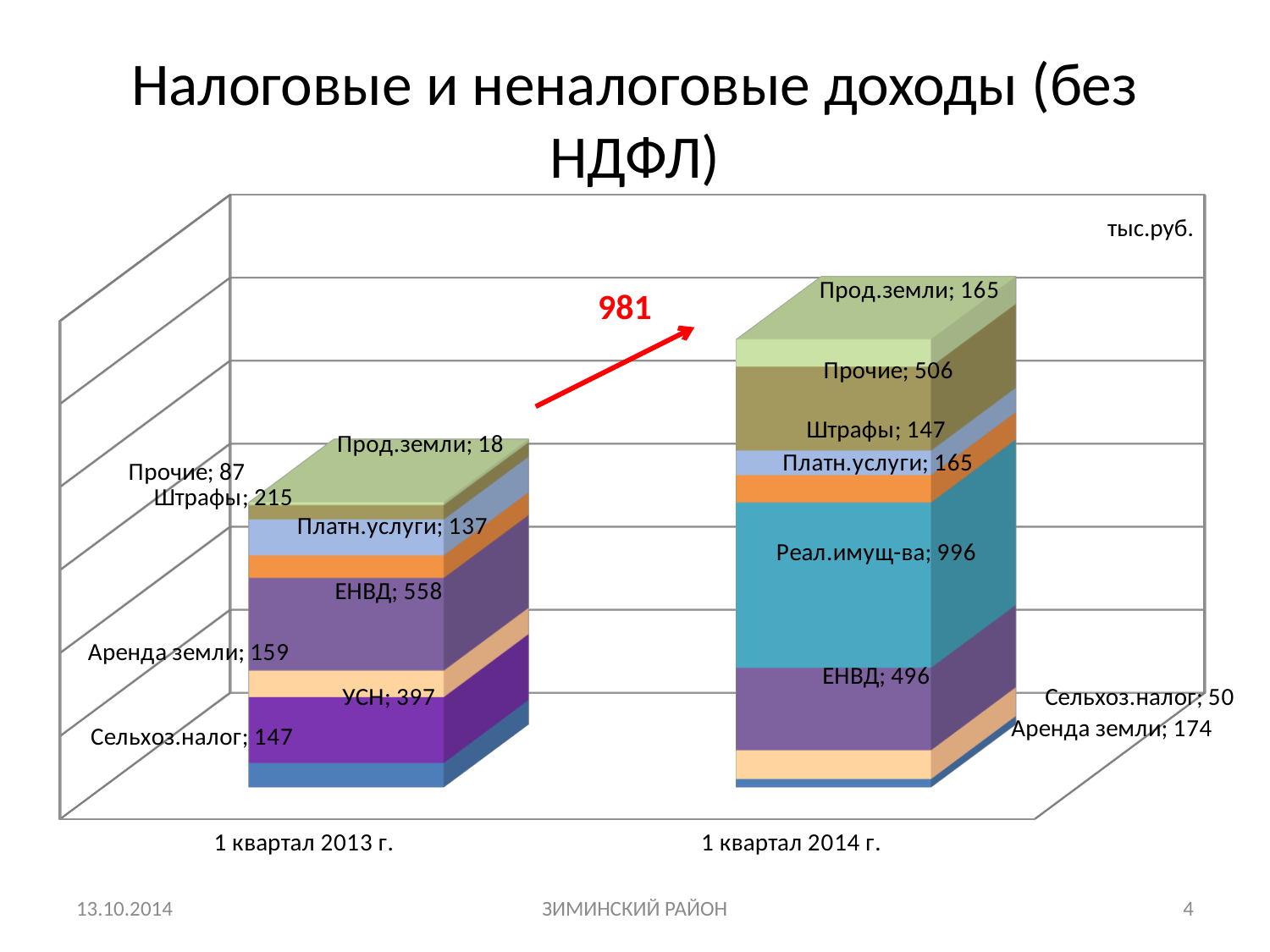

# Налоговые и неналоговые доходы (без НДФЛ)

[unsupported chart]

тыс.руб.
981
13.10.2014
ЗИМИНСКИЙ РАЙОН
4